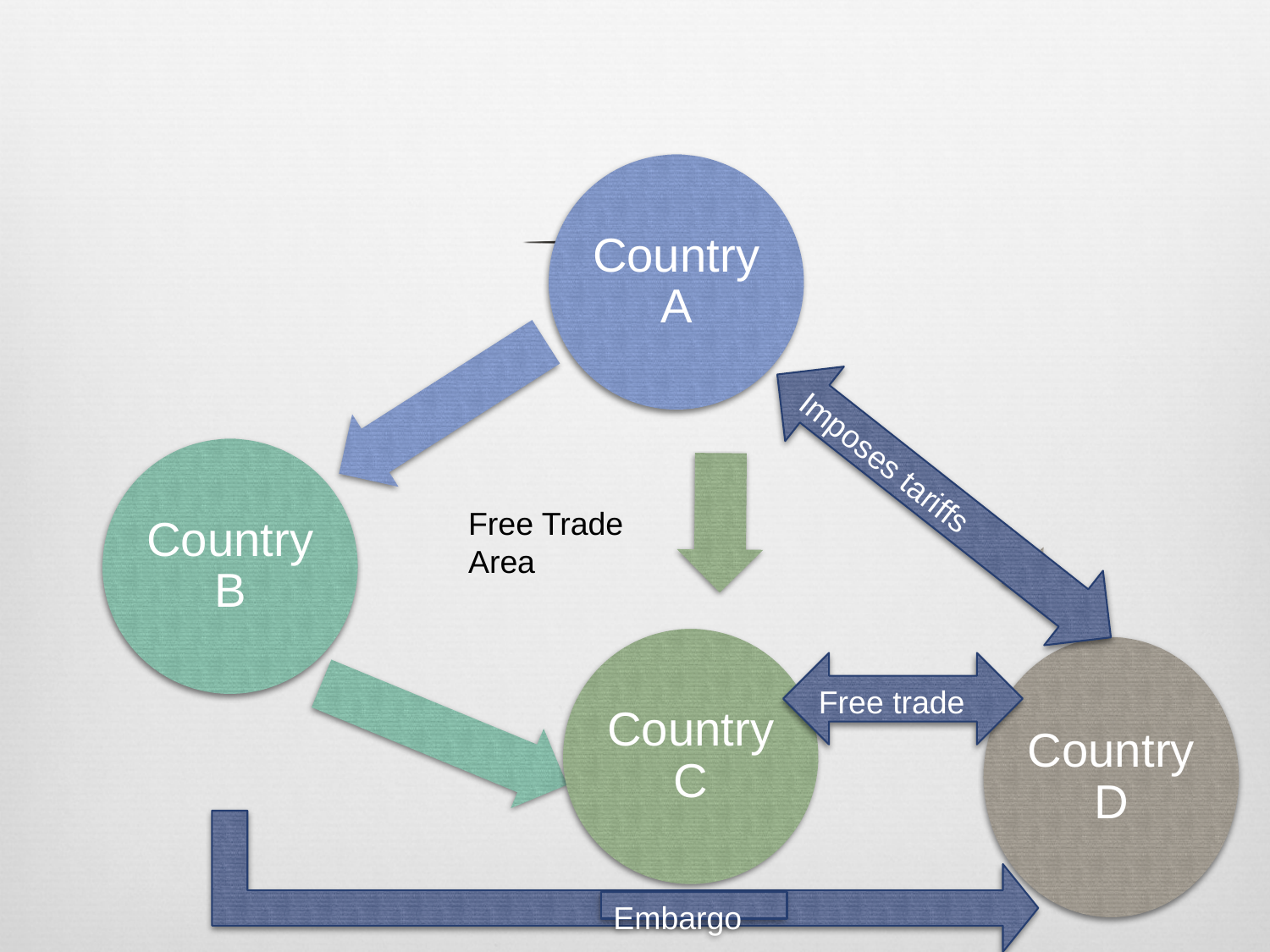

#
Country A

Country B

Country C

Country D

Imposes tariffs

Free Trade
Area
Free trade
Embargo